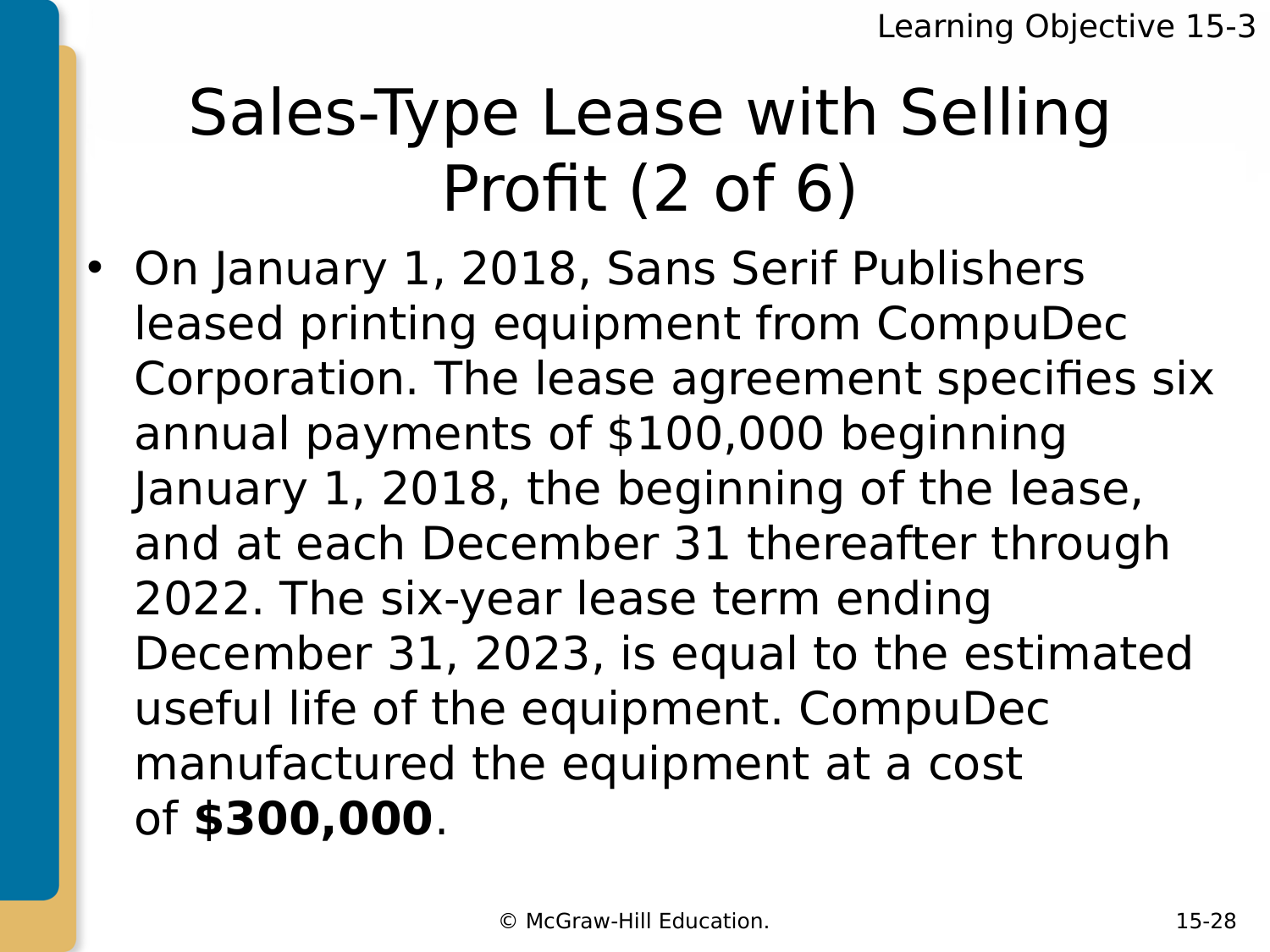

Learning Objective 15-3
# Sales-Type Lease with Selling Profit (2 of 6)
On January 1, 2018, Sans Serif Publishers leased printing equipment from CompuDec Corporation. The lease agreement specifies six annual payments of $100,000 beginning January 1, 2018, the beginning of the lease, and at each December 31 thereafter through 2022. The six-year lease term ending December 31, 2023, is equal to the estimated useful life of the equipment. CompuDec manufactured the equipment at a cost of $300,000.